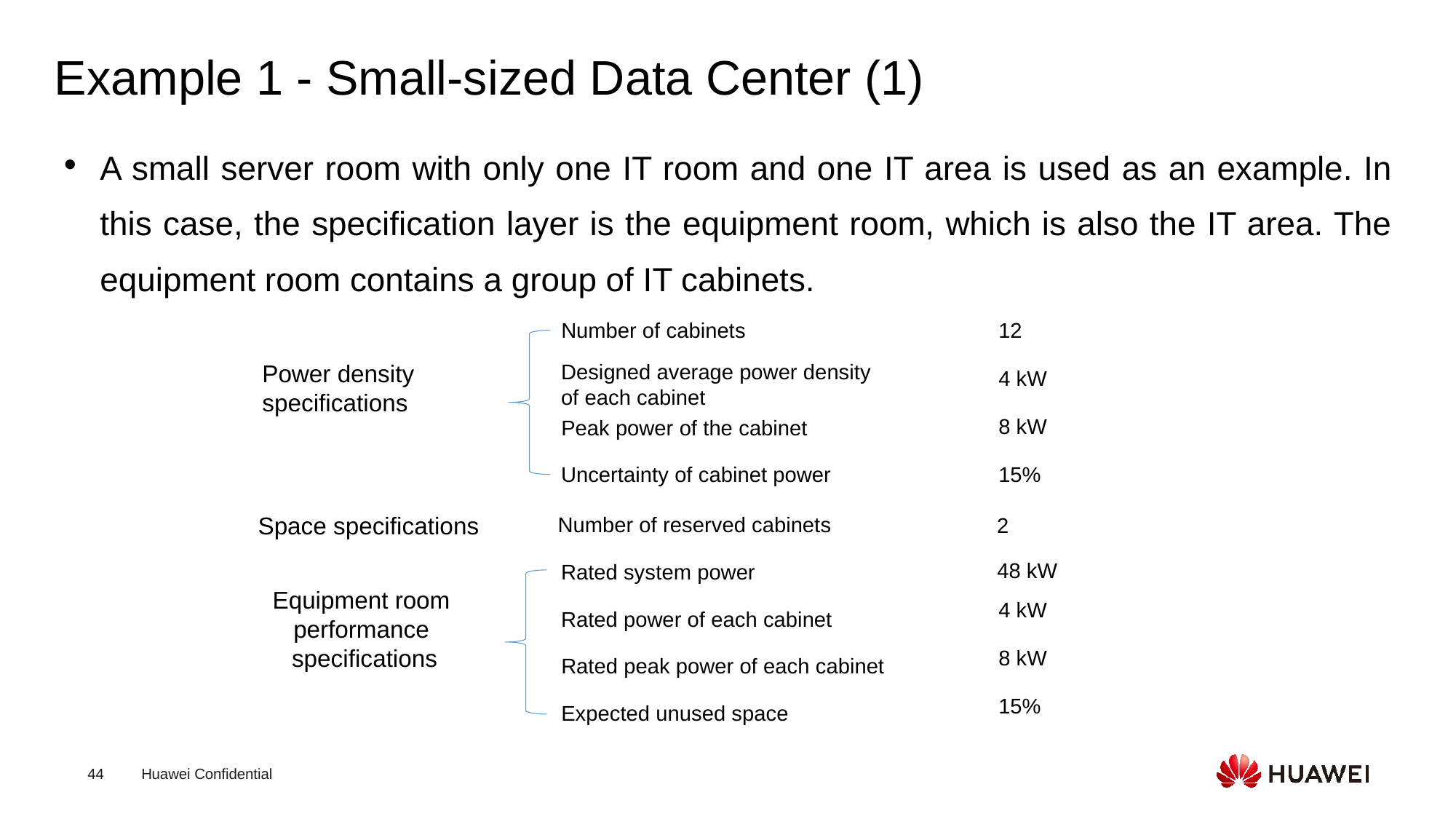

# Example 1 - Small-sized Data Center (1)
A small server room with only one IT room and one IT area is used as an example. In this case, the specification layer is the equipment room, which is also the IT area. The equipment room contains a group of IT cabinets.
12
Number of cabinets
Designed average power density
of each cabinet
Peak power of the cabinet
Uncertainty of cabinet power

Space specifications
Number of reserved cabinets
Rated system power
Rated power of each cabinet
Rated peak power of each cabinet
Expected unused space

4 kW
8 kW
15%
2
48 kW
4 kW
8 kW
15%
Power density
specifications
Equipment room
performance
specifications